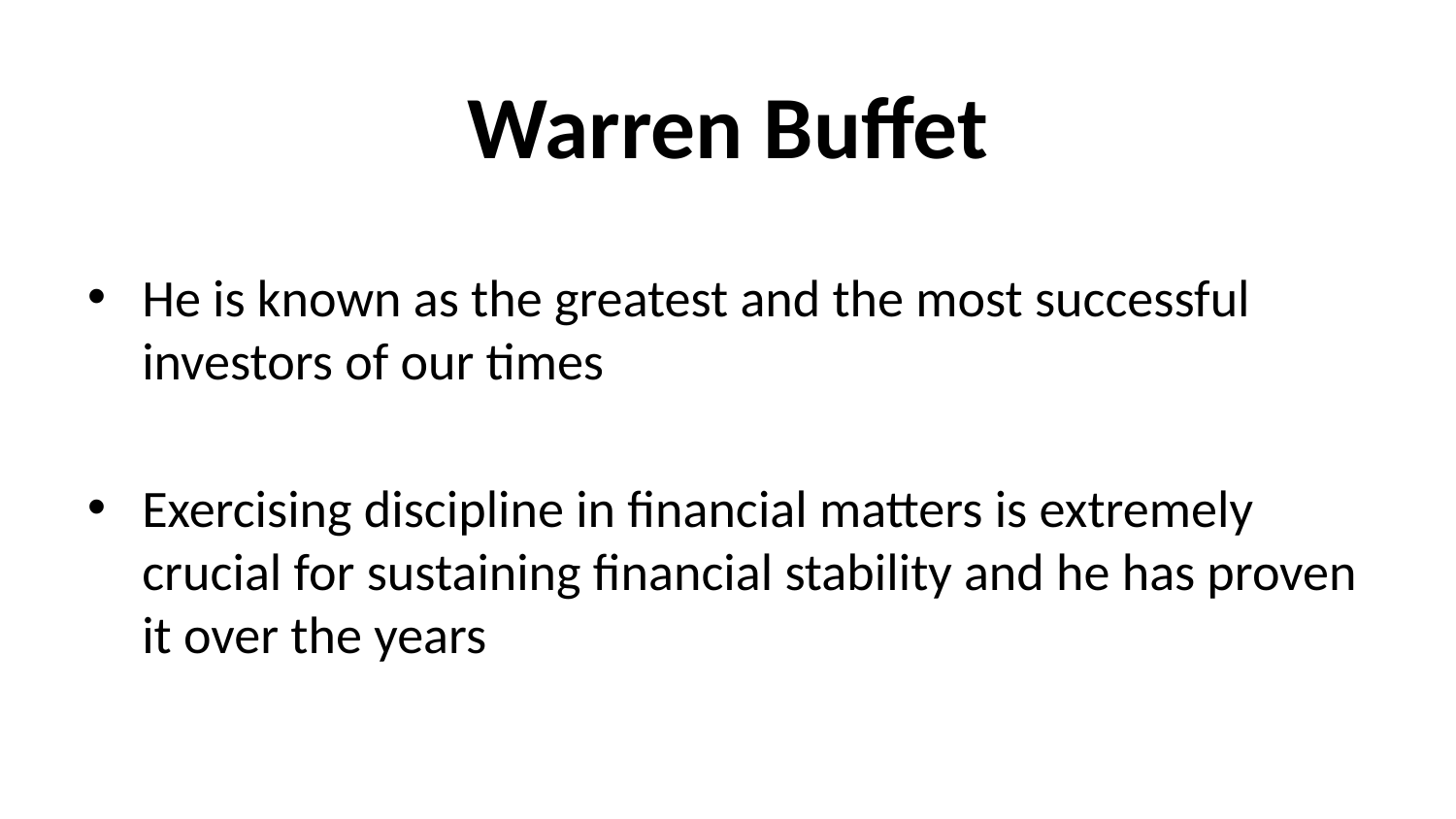

# Warren Buffet
He is known as the greatest and the most successful investors of our times

Exercising discipline in financial matters is extremely crucial for sustaining financial stability and he has proven it over the years